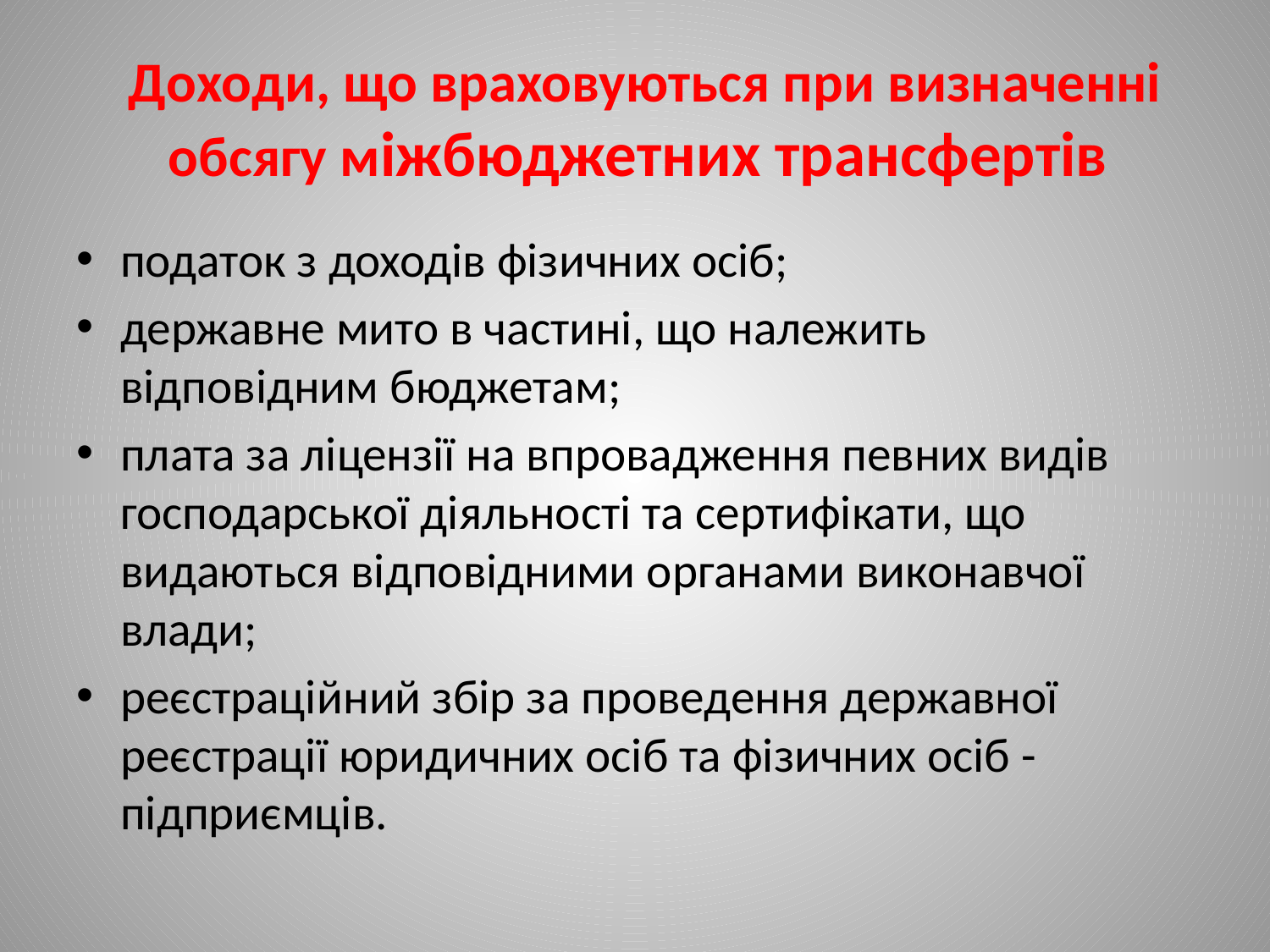

# Доходи, що враховуються при визначенні обсягу міжбюджетних трансфертів
податок з доходів фізичних осіб;
державне мито в частині, що належить відповідним бюджетам;
плата за ліцензії на впровадження певних видів господарської діяльності та сертифікати, що видаються відповідними органами виконавчої влади;
реєстраційний збір за проведення державної реєстрації юридичних осіб та фізичних осіб - підприємців.